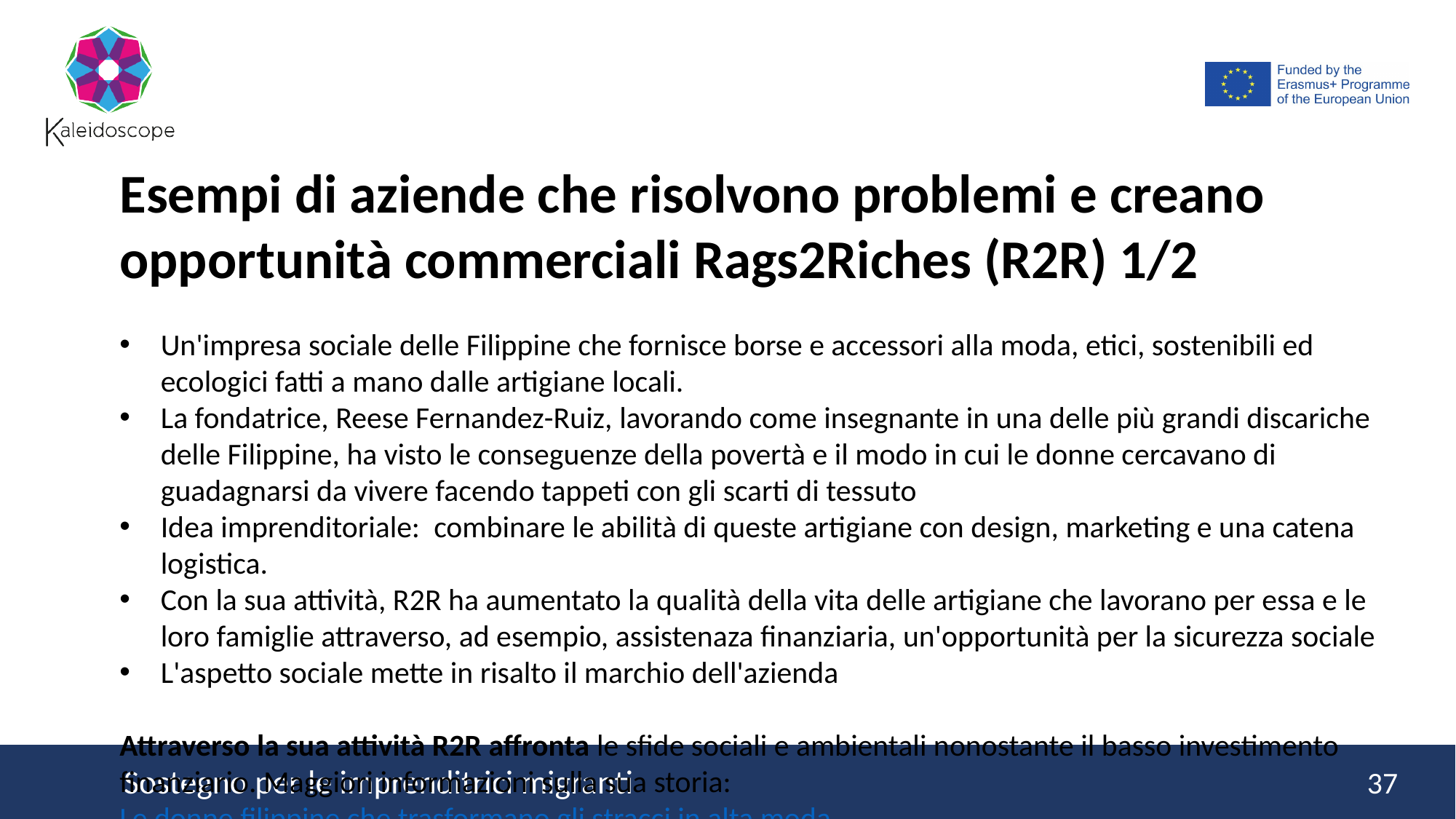

Esempi di aziende che risolvono problemi e creano opportunità commerciali Rags2Riches (R2R) 1/2
Un'impresa sociale delle Filippine che fornisce borse e accessori alla moda, etici, sostenibili ed ecologici fatti a mano dalle artigiane locali.
La fondatrice, Reese Fernandez-Ruiz, lavorando come insegnante in una delle più grandi discariche delle Filippine, ha visto le conseguenze della povertà e il modo in cui le donne cercavano di guadagnarsi da vivere facendo tappeti con gli scarti di tessuto
Idea imprenditoriale:  combinare le abilità di queste artigiane con design, marketing e una catena logistica.
Con la sua attività, R2R ha aumentato la qualità della vita delle artigiane che lavorano per essa e le loro famiglie attraverso, ad esempio, assistenaza finanziaria, un'opportunità per la sicurezza sociale
L'aspetto sociale mette in risalto il marchio dell'azienda

Attraverso la sua attività R2R affronta le sfide sociali e ambientali nonostante il basso investimento finanziario. Maggiori informazioni sulla sua storia: Le donne filippine che trasformano gli stracci in alta moda.
37